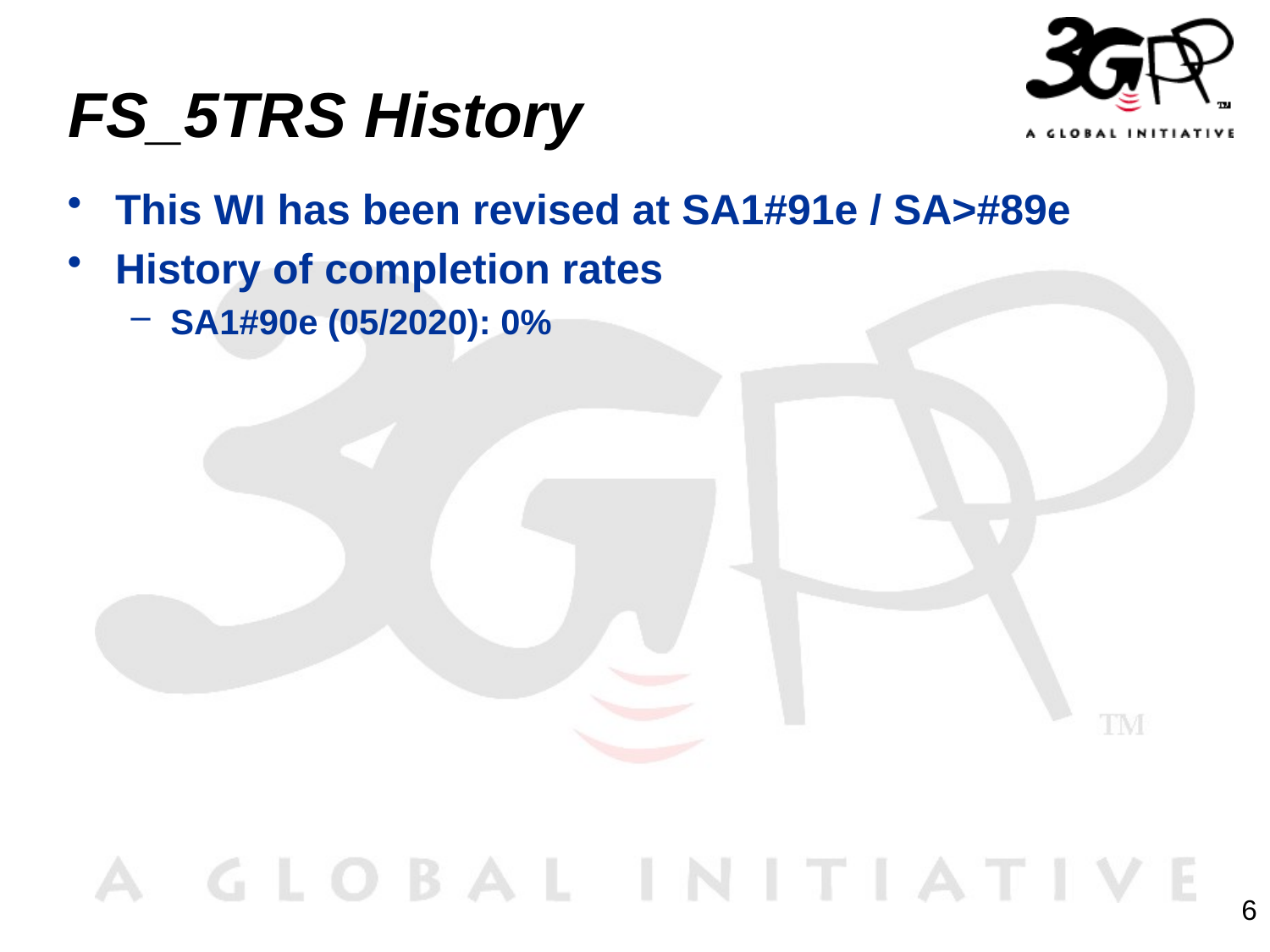

# FS_5TRS History
This WI has been revised at SA1#91e / SA>#89e
History of completion rates
SA1#90e (05/2020): 0%

6